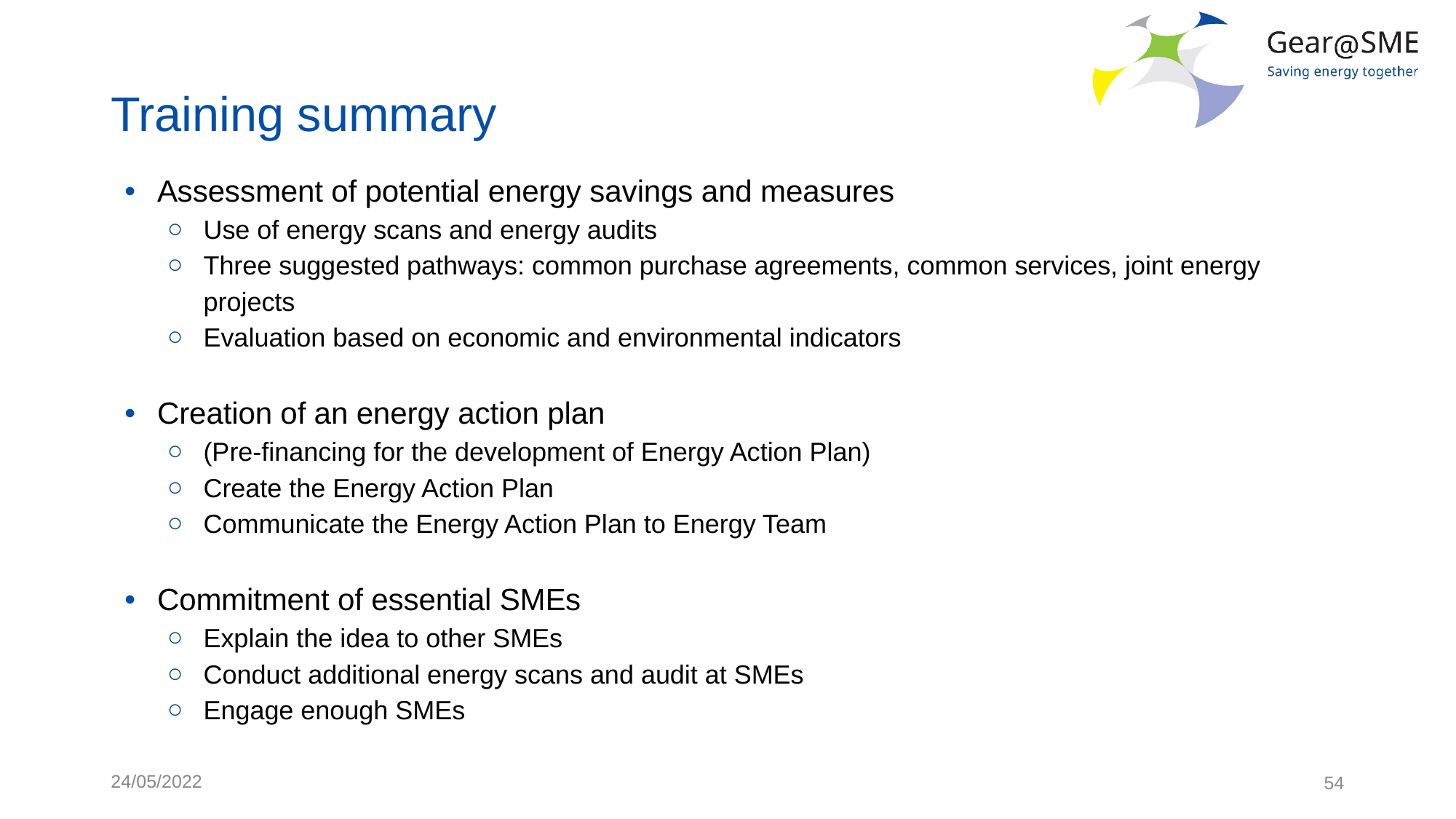

# Training summary
Assessment of potential energy savings and measures
Use of energy scans and energy audits
Three suggested pathways: common purchase agreements, common services, joint energy projects
Evaluation based on economic and environmental indicators

Creation of an energy action plan
(Pre-financing for the development of Energy Action Plan)
Create the Energy Action Plan
Communicate the Energy Action Plan to Energy Team

Commitment of essential SMEs
Explain the idea to other SMEs
Conduct additional energy scans and audit at SMEs
Engage enough SMEs

24/05/2022
54